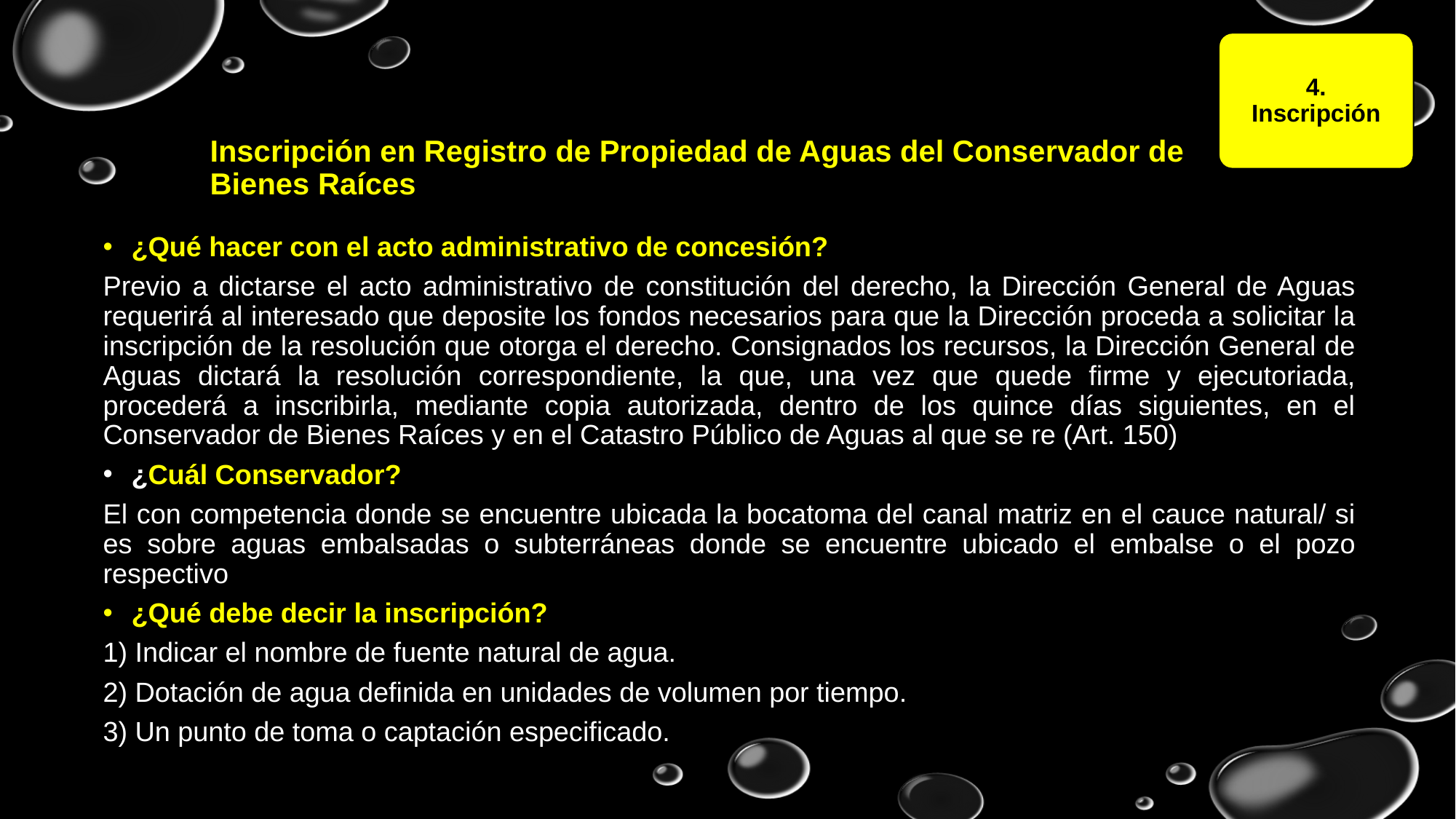

4. Inscripción
# Inscripción en Registro de Propiedad de Aguas del Conservador de Bienes Raíces
¿Qué hacer con el acto administrativo de concesión?
Previo a dictarse el acto administrativo de constitución del derecho, la Dirección General de Aguas requerirá al interesado que deposite los fondos necesarios para que la Dirección proceda a solicitar la inscripción de la resolución que otorga el derecho. Consignados los recursos, la Dirección General de Aguas dictará la resolución correspondiente, la que, una vez que quede firme y ejecutoriada, procederá a inscribirla, mediante copia autorizada, dentro de los quince días siguientes, en el Conservador de Bienes Raíces y en el Catastro Público de Aguas al que se re (Art. 150)
¿Cuál Conservador?
El con competencia donde se encuentre ubicada la bocatoma del canal matriz en el cauce natural/ si es sobre aguas embalsadas o subterráneas donde se encuentre ubicado el embalse o el pozo respectivo
¿Qué debe decir la inscripción?
1) Indicar el nombre de fuente natural de agua.
2) Dotación de agua definida en unidades de volumen por tiempo.
3) Un punto de toma o captación especificado.